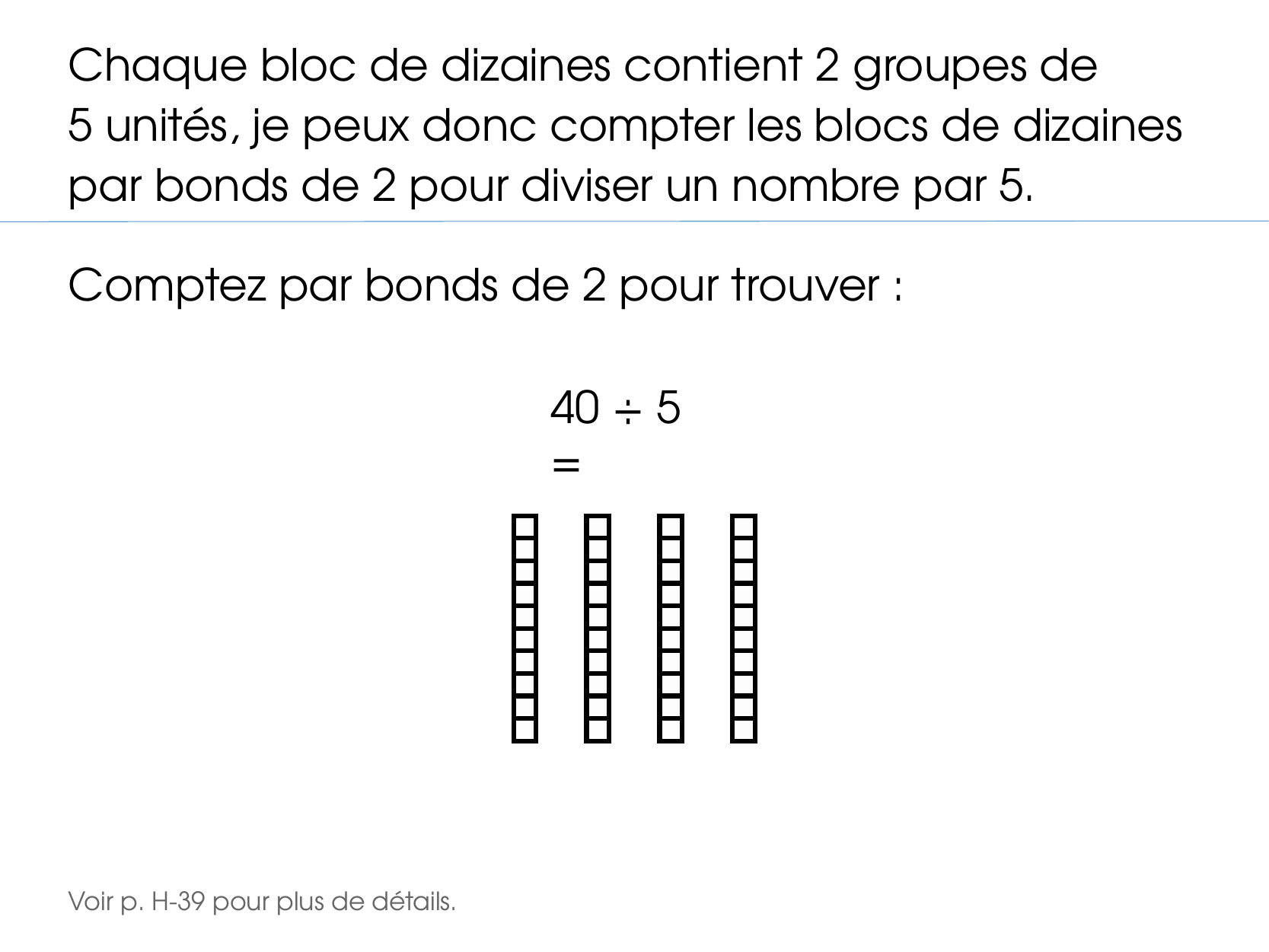

Chaque bloc de dizaines contient 2 groupes de
5 unités, je peux donc compter les blocs de dizaines par bonds de 2 pour diviser un nombre par 5.
Comptez par bonds de 2 pour trouver :
40 ÷ 5 =

Voir p. H-39 pour plus de détails.